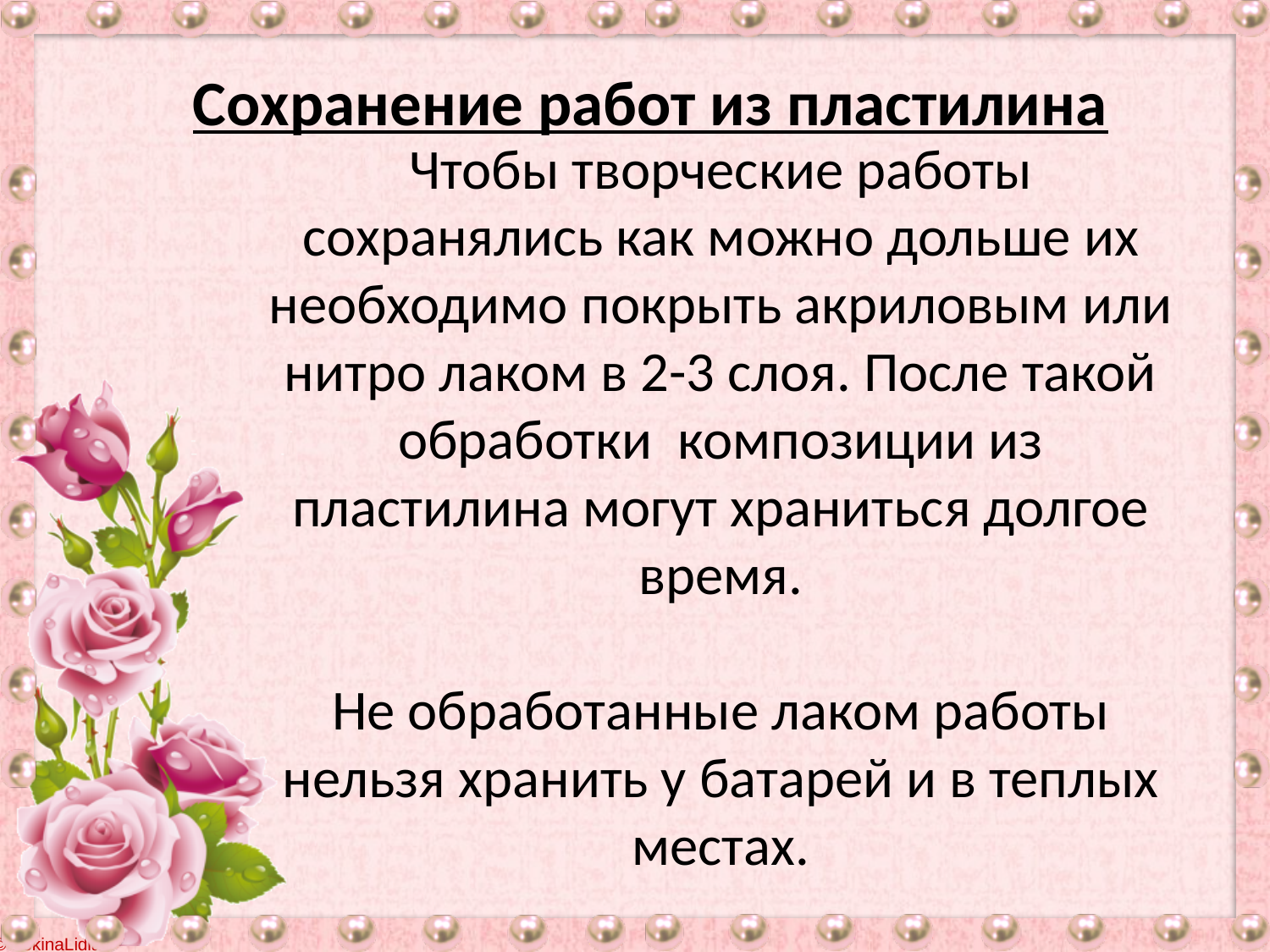

Сохранение работ из пластилина
Чтобы творческие работы сохранялись как можно дольше их необходимо покрыть акриловым или нитро лаком в 2-3 слоя. После такой обработки  композиции из пластилина могут храниться долгое время.

Не обработанные лаком работы нельзя хранить у батарей и в теплых местах.